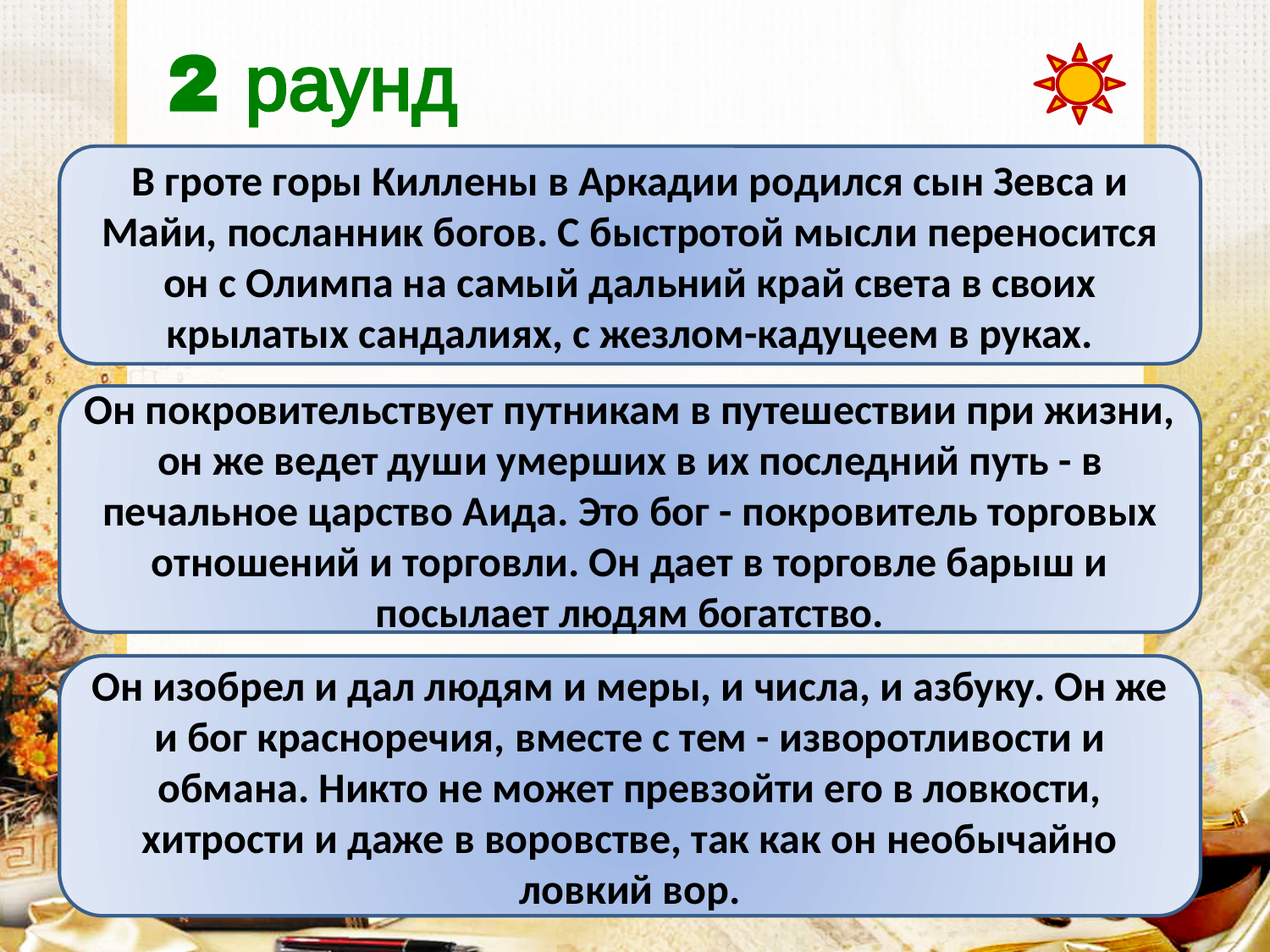

2 раунд

В гроте горы Киллены в Аркадии родился сын Зевса и Майи, посланник богов. С быстротой мысли переносится он с Олимпа на самый дальний край света в своих крылатых сандалиях, с жезлом-кадуцеем в руках.
Он покровительствует путникам в путешествии при жизни, он же ведет души умерших в их последний путь - в печальное царство Аида. Это бог - покровитель торговых отношений и торговли. Он дает в торговле барыш и посылает людям богатство.
Он изобрел и дал людям и меры, и числа, и азбуку. Он же и бог красноречия, вместе с тем - изворотливости и обмана. Никто не может превзойти его в ловкости, хитрости и даже в воровстве, так как он необычайно ловкий вор.